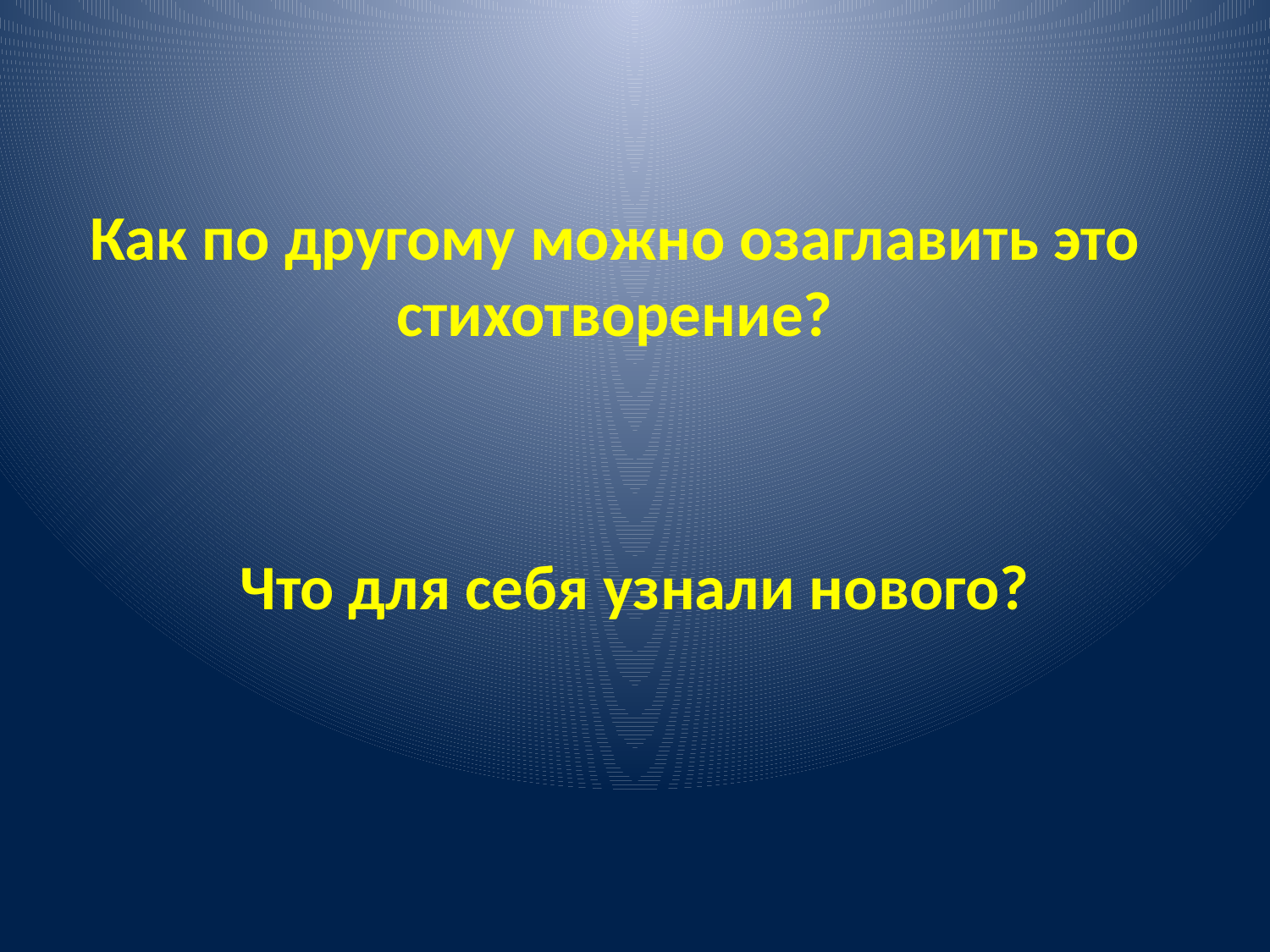

# Как по другому можно озаглавить это стихотворение?
Что для себя узнали нового?